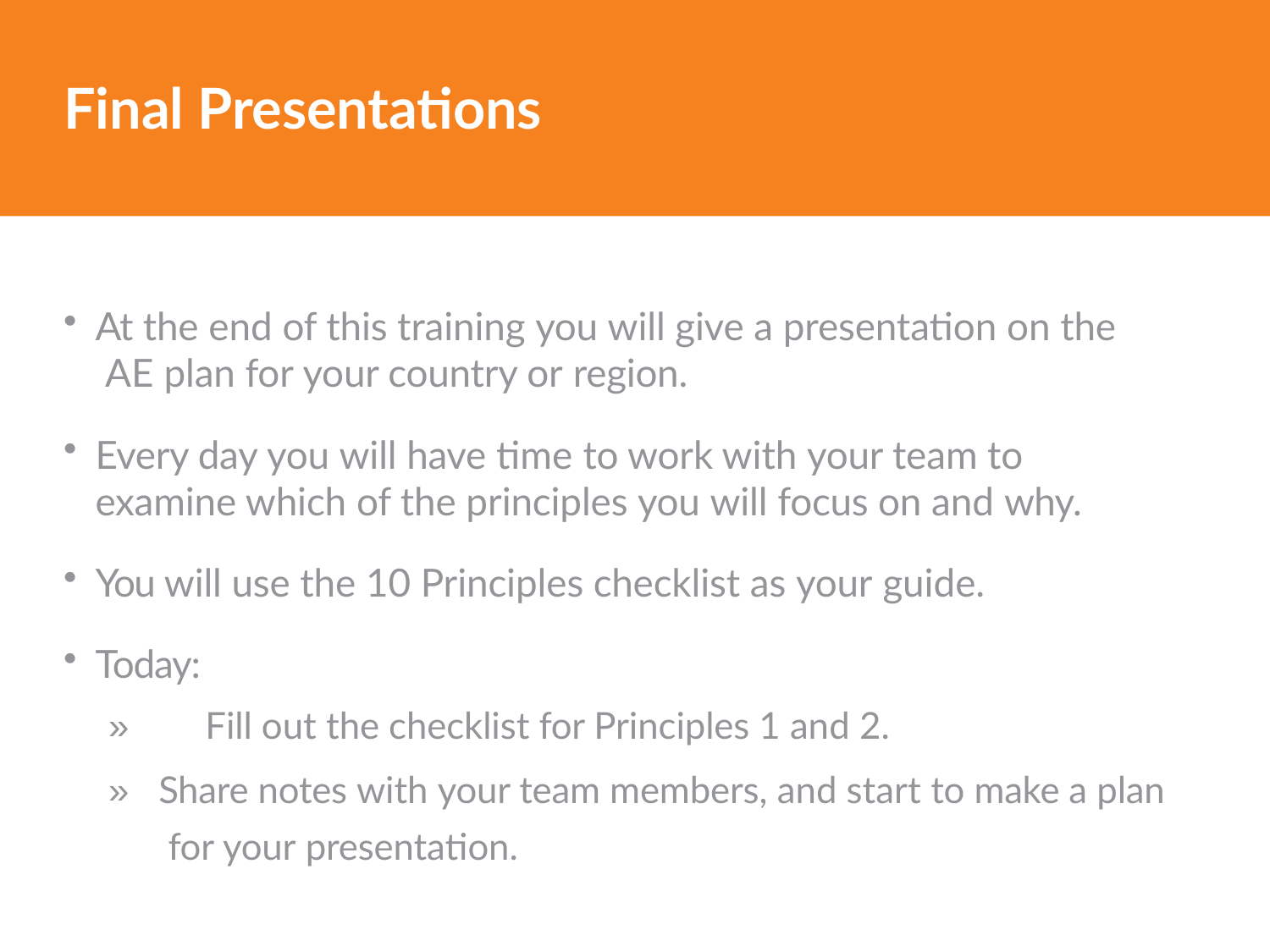

# Final Presentations
At the end of this training you will give a presentation on the  AE plan for your country or region.
Every day you will have time to work with your team to  examine which of the principles you will focus on and why.
You will use the 10 Principles checklist as your guide.
Today:
»	Fill out the checklist for Principles 1 and 2.
»	Share notes with your team members, and start to make a plan  for your presentation.